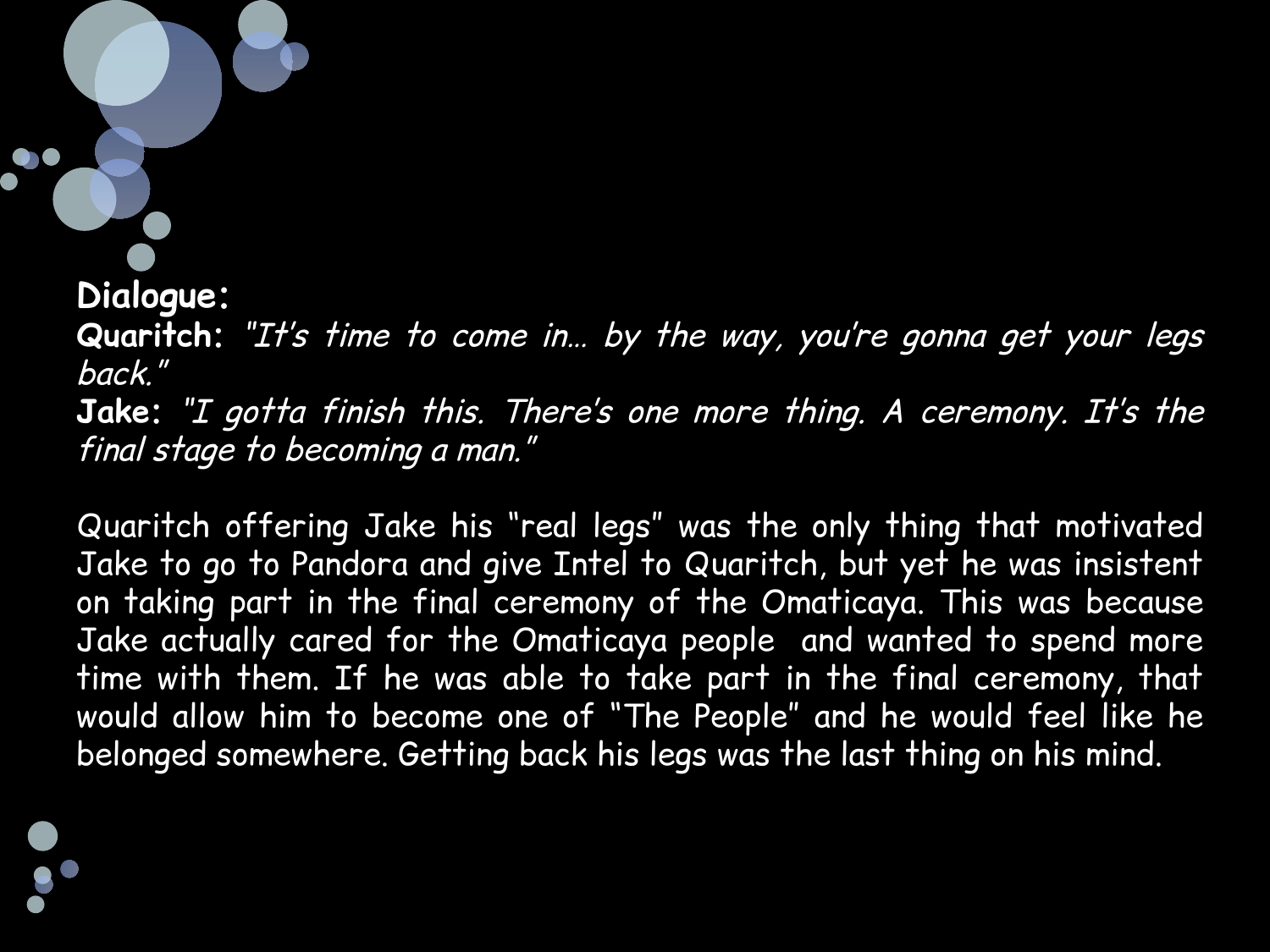

Dialogue:
Quaritch: “It’s time to come in… by the way, you’re gonna get your legs back.”
Jake: “I gotta finish this. There’s one more thing. A ceremony. It’s the final stage to becoming a man.”

Quaritch offering Jake his “real legs” was the only thing that motivated Jake to go to Pandora and give Intel to Quaritch, but yet he was insistent on taking part in the final ceremony of the Omaticaya. This was because Jake actually cared for the Omaticaya people  and wanted to spend more time with them. If he was able to take part in the final ceremony, that would allow him to become one of “The People” and he would feel like he belonged somewhere. Getting back his legs was the last thing on his mind.